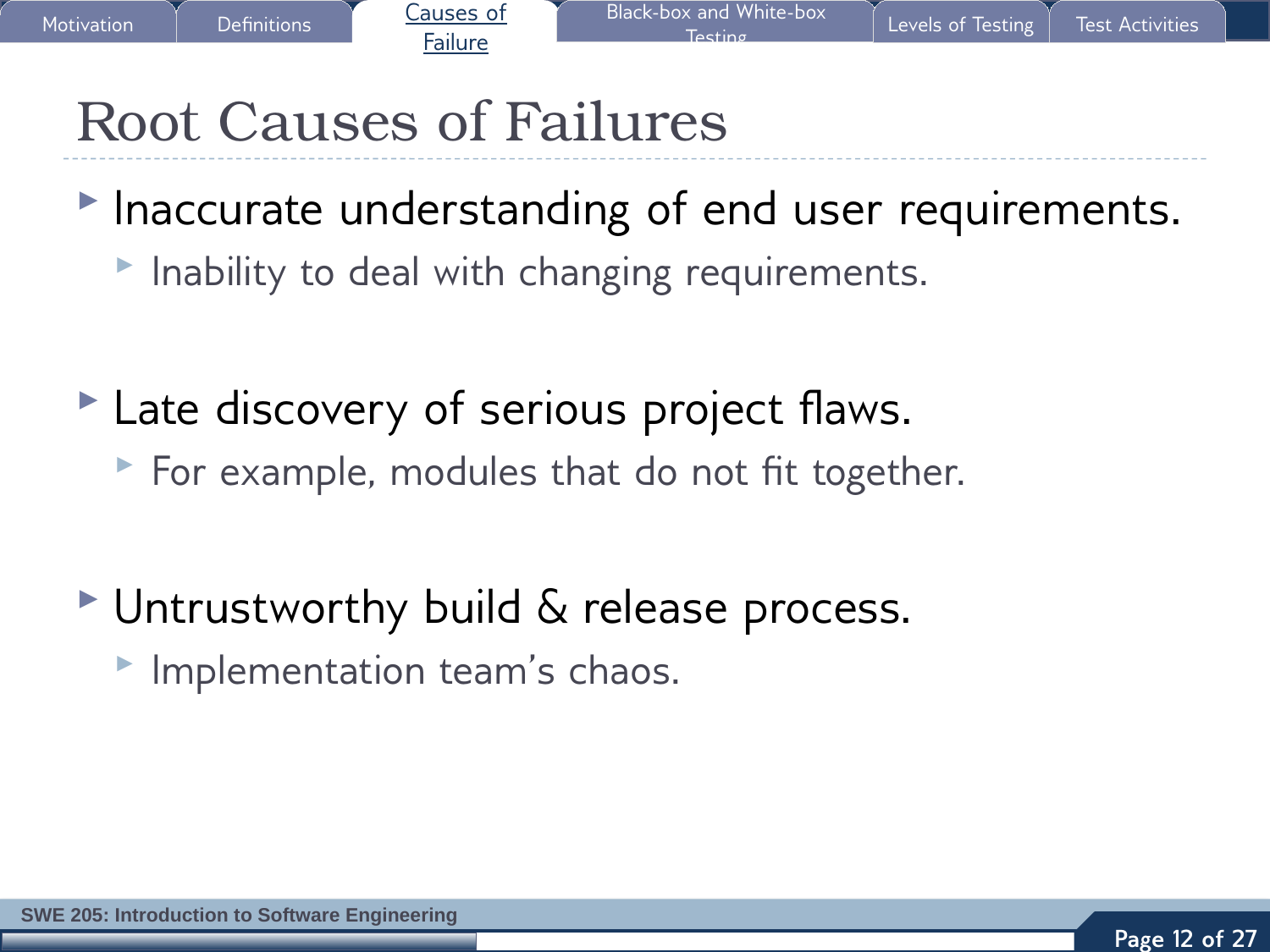

Motivation
Definitions
Causes of Failure
Black-box and White-box Testing
Levels of Testing
Test Activities
# Root Causes of Failures
Inaccurate understanding of end user requirements.
Inability to deal with changing requirements.

Late discovery of serious project flaws.
For example, modules that do not fit together.

Untrustworthy build & release process.
Implementation team’s chaos.
12
Page 12 of 27